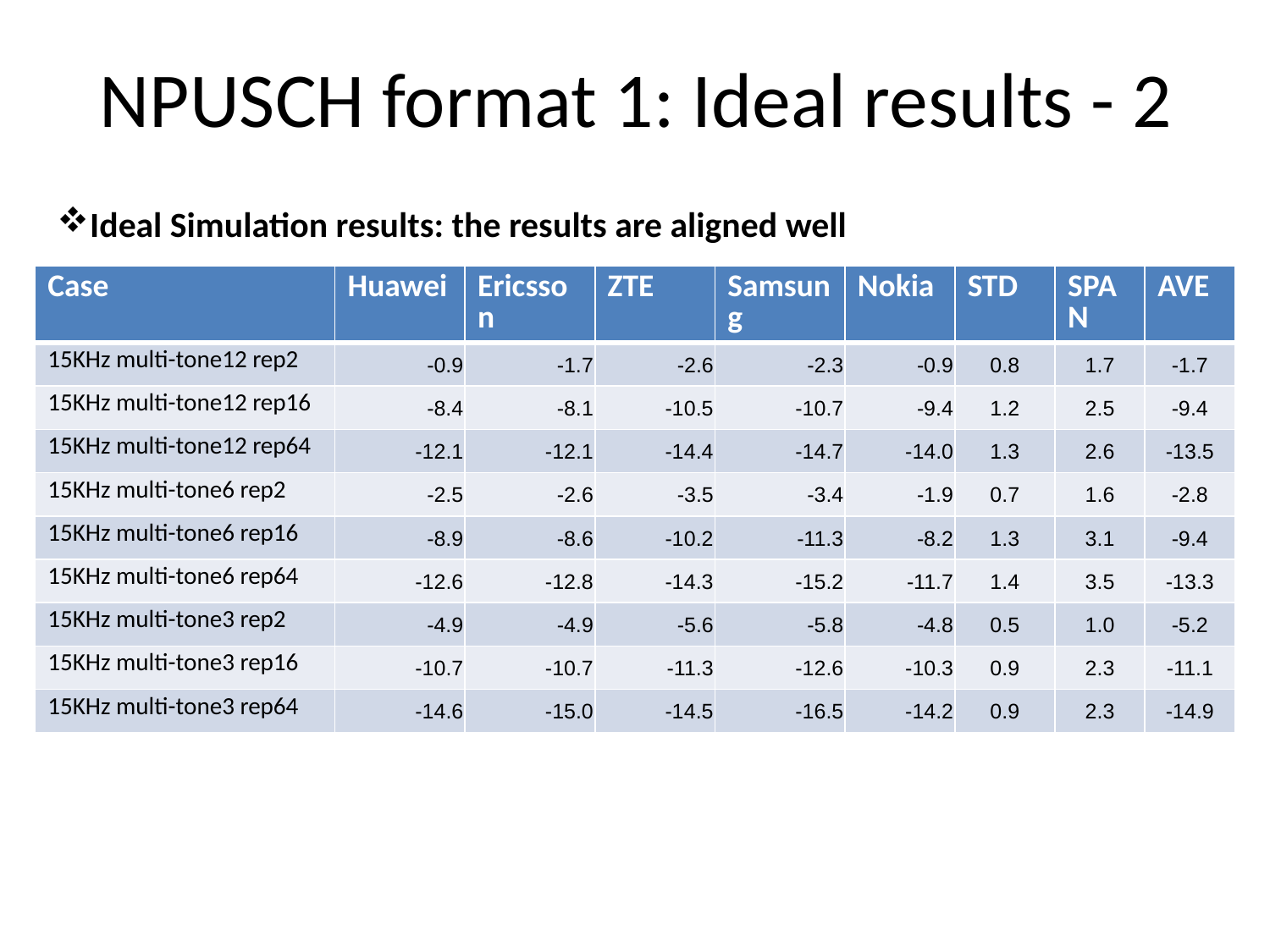

# NPUSCH format 1: Ideal results - 2
Ideal Simulation results: the results are aligned well
| Case | Huawei | Ericsson | ZTE | Samsung | Nokia | STD | SPAN | AVE |
| --- | --- | --- | --- | --- | --- | --- | --- | --- |
| 15KHz multi-tone12 rep2 | -0.9 | -1.7 | -2.6 | -2.3 | -0.9 | 0.8 | 1.7 | -1.7 |
| 15KHz multi-tone12 rep16 | -8.4 | -8.1 | -10.5 | -10.7 | -9.4 | 1.2 | 2.5 | -9.4 |
| 15KHz multi-tone12 rep64 | -12.1 | -12.1 | -14.4 | -14.7 | -14.0 | 1.3 | 2.6 | -13.5 |
| 15KHz multi-tone6 rep2 | -2.5 | -2.6 | -3.5 | -3.4 | -1.9 | 0.7 | 1.6 | -2.8 |
| 15KHz multi-tone6 rep16 | -8.9 | -8.6 | -10.2 | -11.3 | -8.2 | 1.3 | 3.1 | -9.4 |
| 15KHz multi-tone6 rep64 | -12.6 | -12.8 | -14.3 | -15.2 | -11.7 | 1.4 | 3.5 | -13.3 |
| 15KHz multi-tone3 rep2 | -4.9 | -4.9 | -5.6 | -5.8 | -4.8 | 0.5 | 1.0 | -5.2 |
| 15KHz multi-tone3 rep16 | -10.7 | -10.7 | -11.3 | -12.6 | -10.3 | 0.9 | 2.3 | -11.1 |
| 15KHz multi-tone3 rep64 | -14.6 | -15.0 | -14.5 | -16.5 | -14.2 | 0.9 | 2.3 | -14.9 |